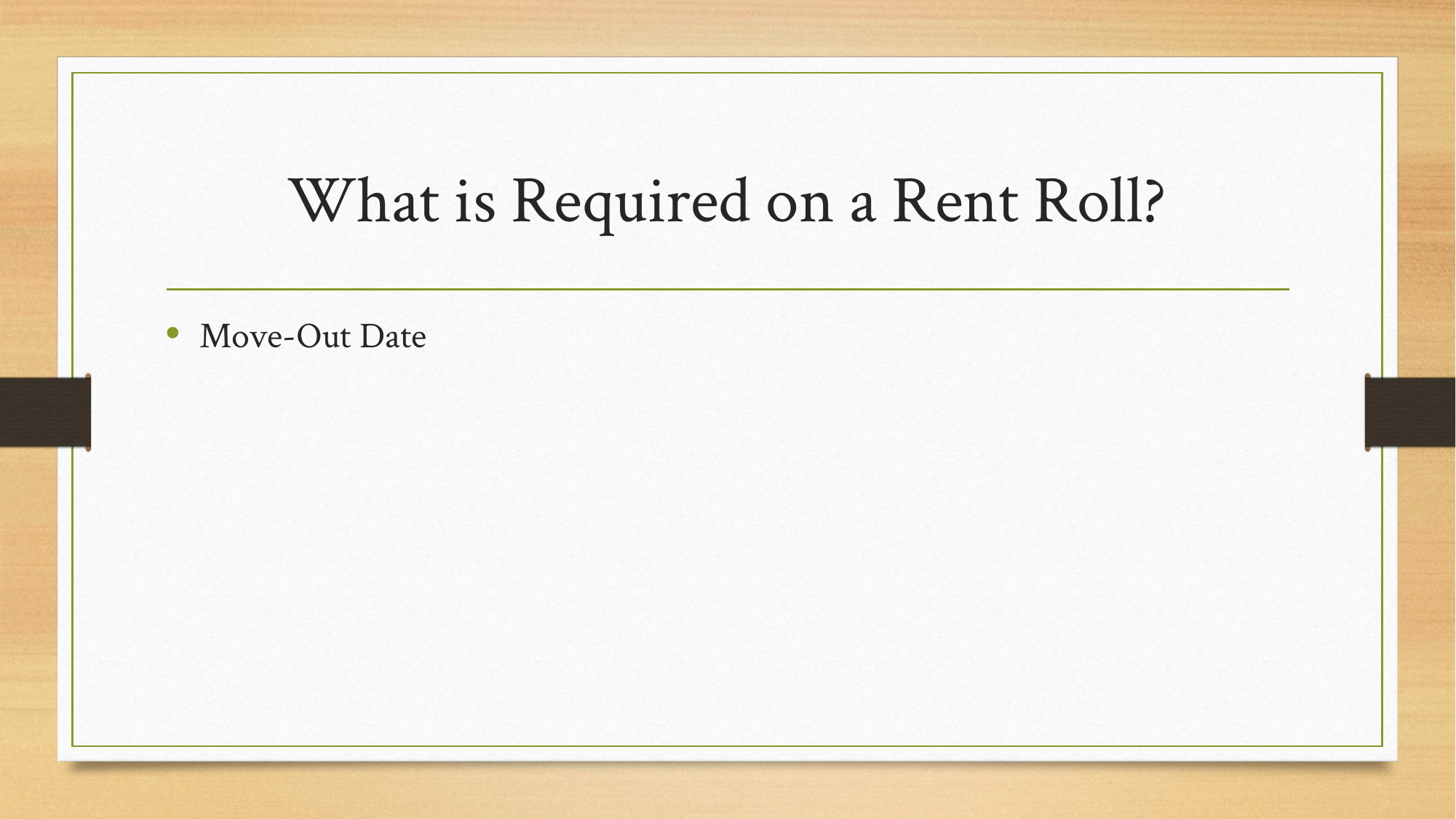

# What is Required on a Rent Roll?
Move-Out Date